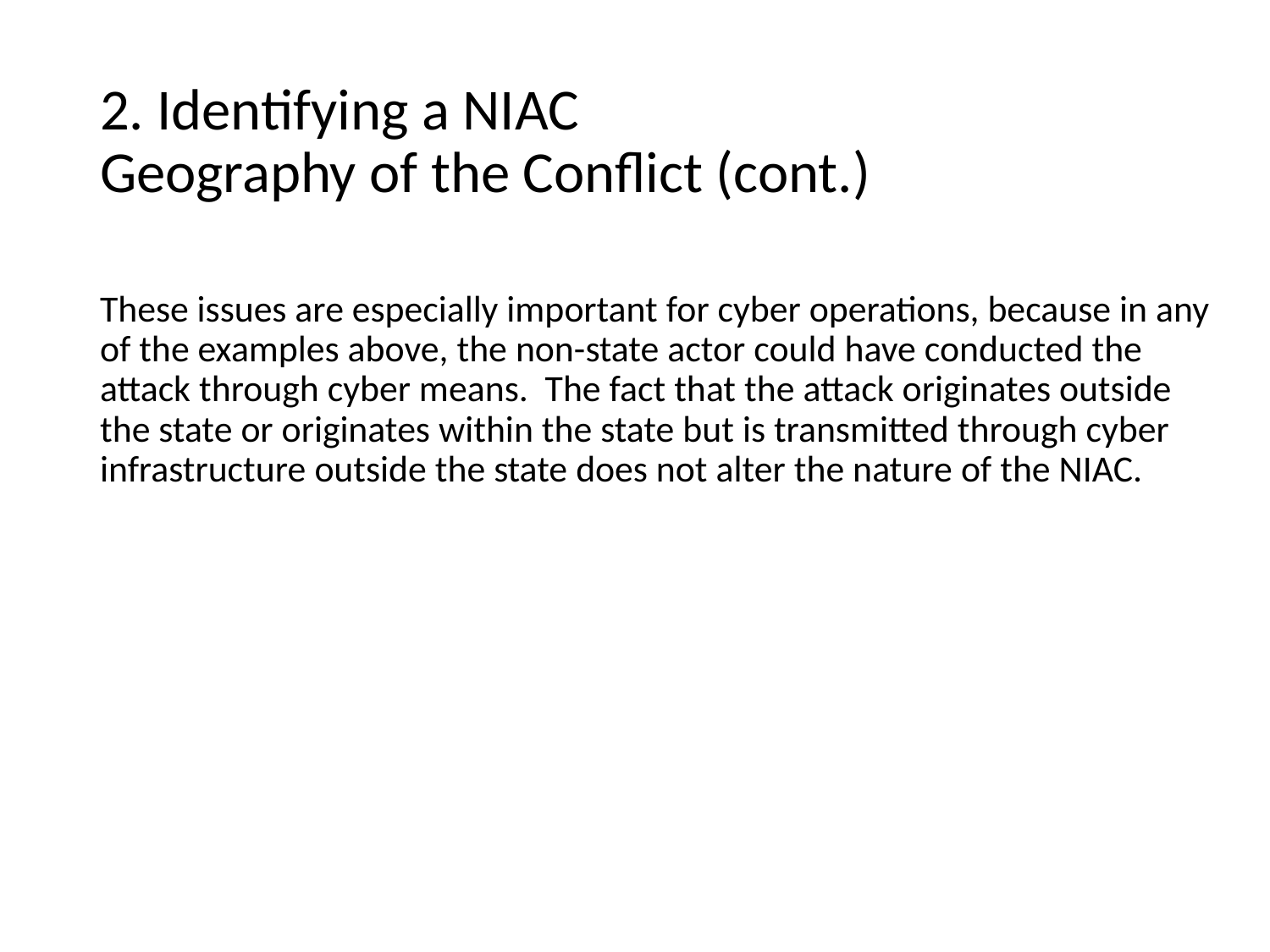

# 2. Identifying a NIAC Geography of the Conflict (cont.)
These issues are especially important for cyber operations, because in any of the examples above, the non-state actor could have conducted the attack through cyber means.  The fact that the attack originates outside the state or originates within the state but is transmitted through cyber infrastructure outside the state does not alter the nature of the NIAC.